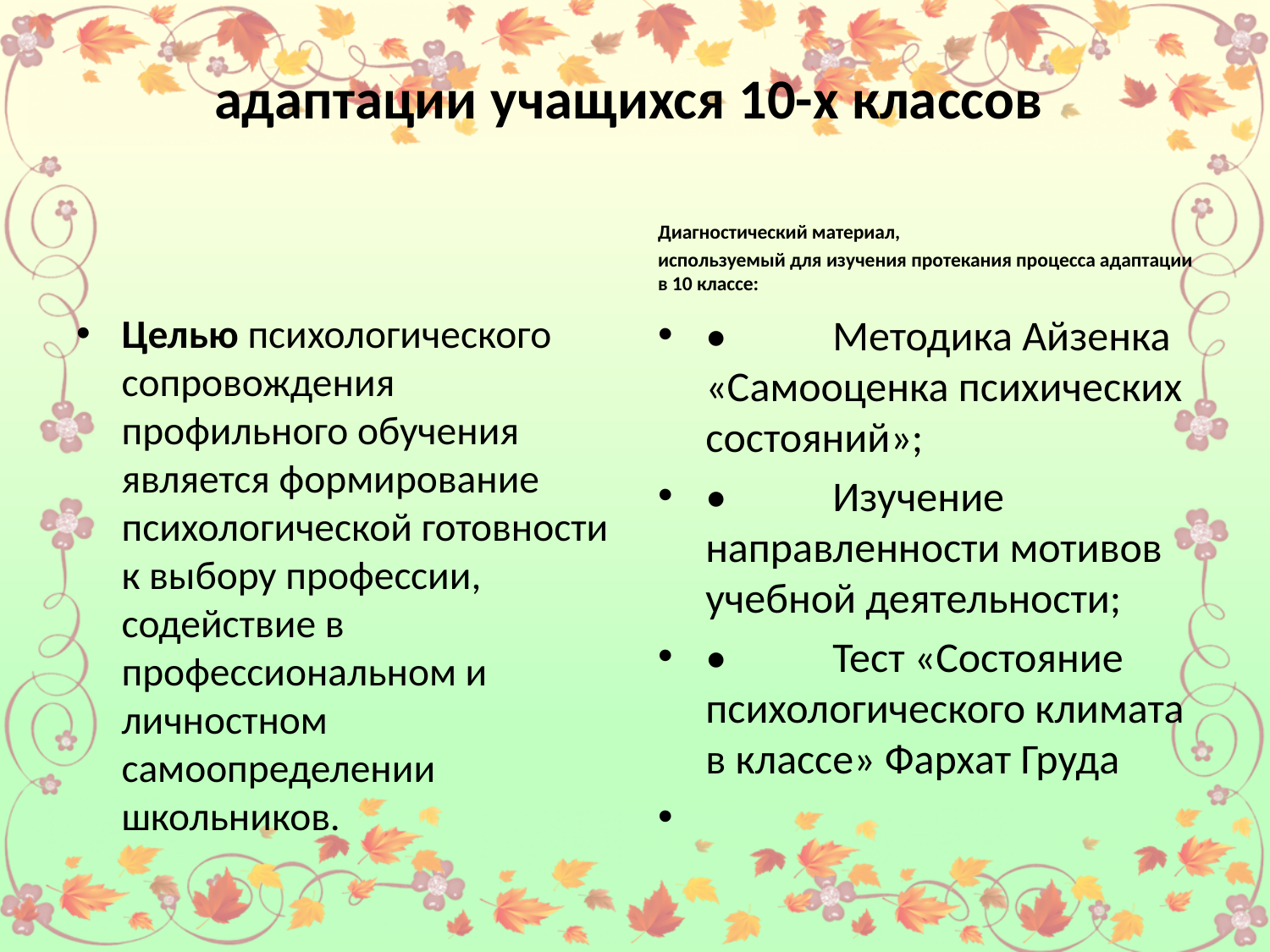

# адаптации учащихся 10-х классов

Диагностический материал,
используемый для изучения протекания процесса адаптации в 10 классе:

Целью психологического сопровождения профильного обучения является формирование психологической готовности к выбору профессии, содействие в профессиональном и личностном самоопределении школьников.

•	Методика Айзенка «Самооценка психических состояний»;
•	Изучение направленности мотивов учебной деятельности;
•	Тест «Состояние психологического климата в классе» Фархат Груда